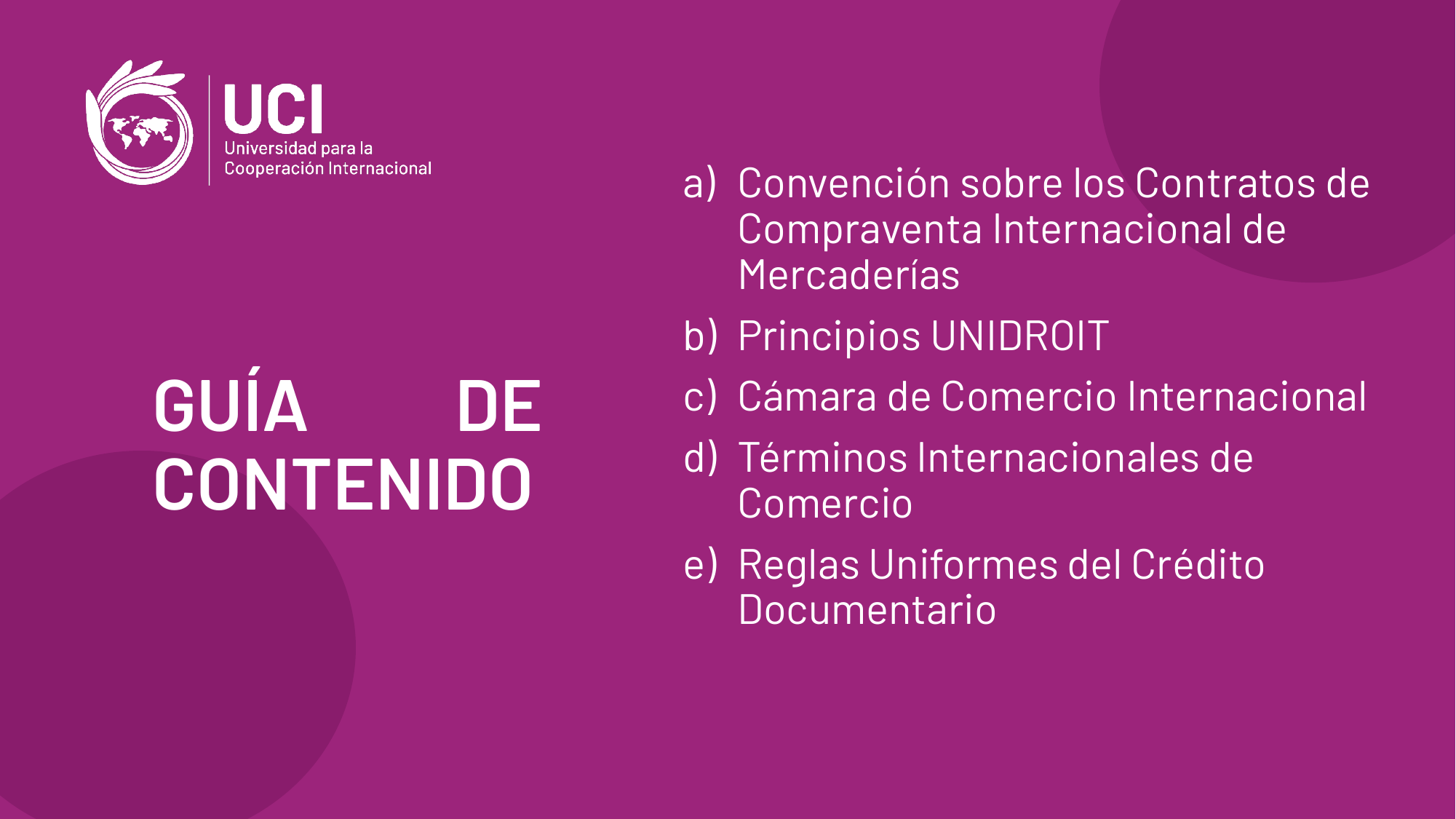

Convención sobre los Contratos de Compraventa Internacional de Mercaderías
Principios UNIDROIT
Cámara de Comercio Internacional
Términos Internacionales de Comercio
Reglas Uniformes del Crédito Documentario
GUÍA DE CONTENIDO